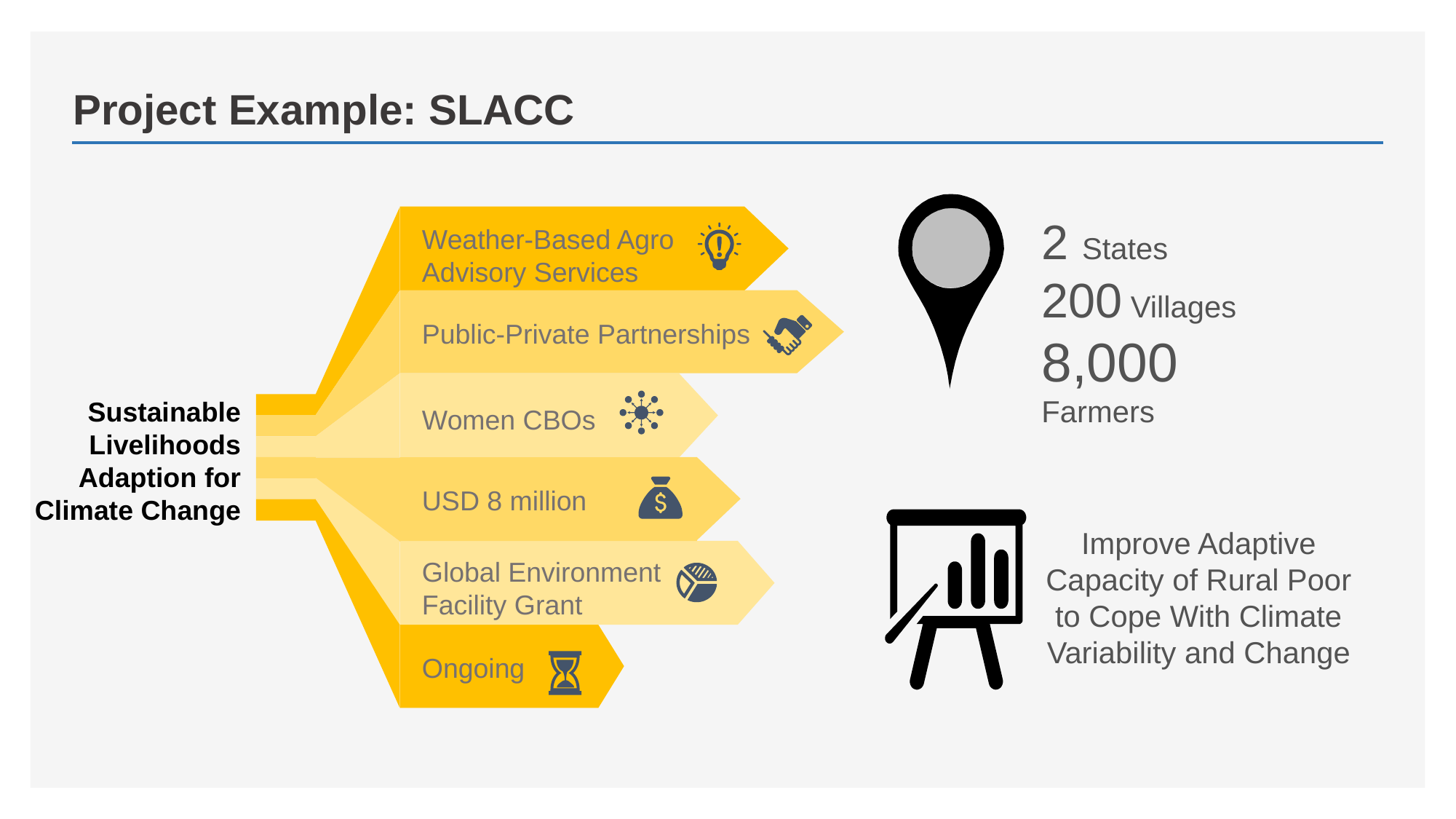

# Project Example: SLACC

2 States
200 Villages
8,000 Farmers

Weather-Based Agro Advisory Services

Public-Private Partnerships

Sustainable Livelihoods Adaption for Climate Change

Women CBOs

USD 8 million

Improve Adaptive Capacity of Rural Poor to Cope With Climate Variability and Change

Global Environment Facility Grant

Ongoing